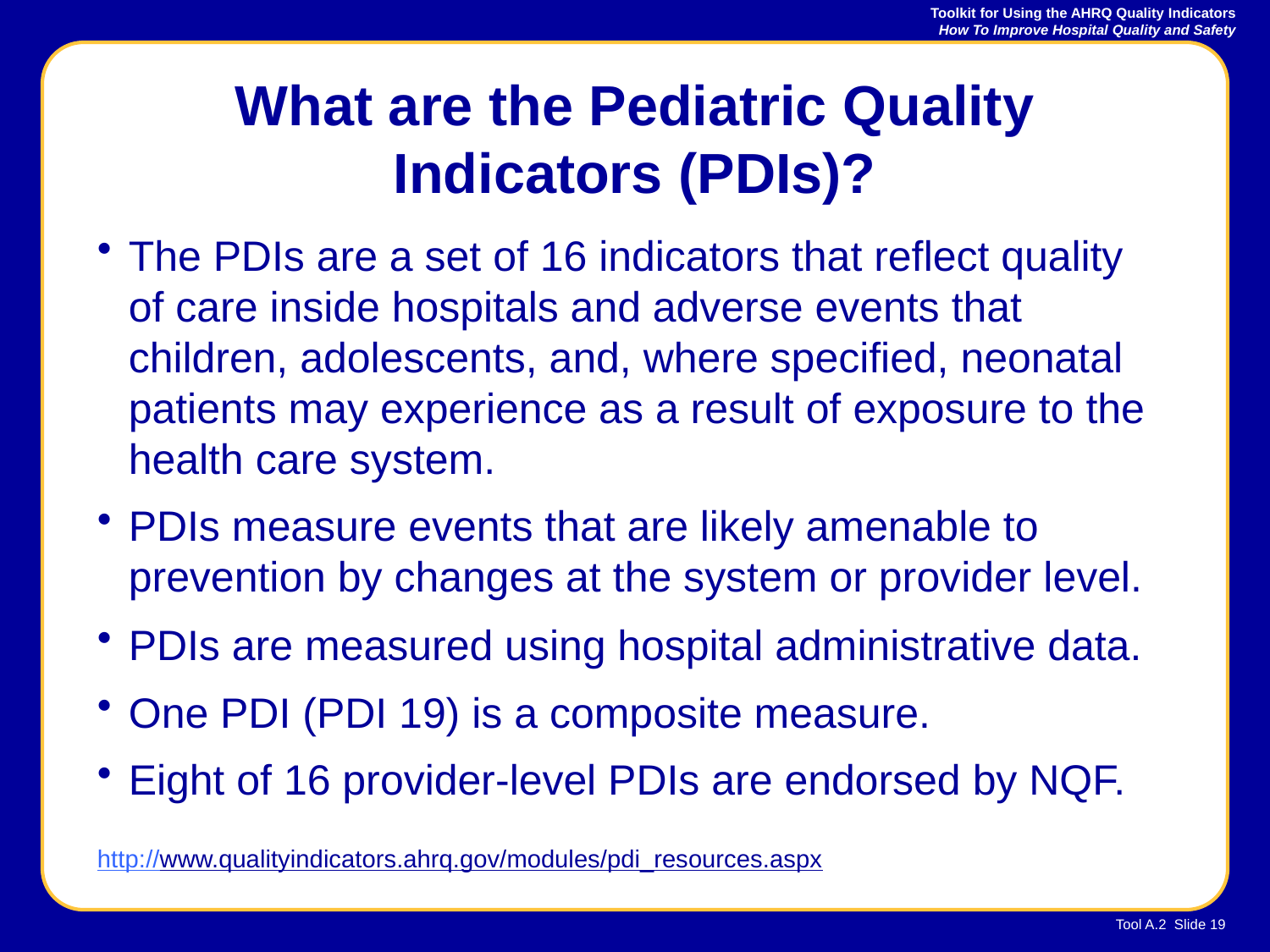

# What are the Pediatric Quality Indicators (PDIs)?
The PDIs are a set of 16 indicators that reflect quality of care inside hospitals and adverse events that children, adolescents, and, where specified, neonatal patients may experience as a result of exposure to the health care system.
PDIs measure events that are likely amenable to prevention by changes at the system or provider level.
PDIs are measured using hospital administrative data.
One PDI (PDI 19) is a composite measure.
Eight of 16 provider-level PDIs are endorsed by NQF.

http://www.qualityindicators.ahrq.gov/modules/pdi_resources.aspx